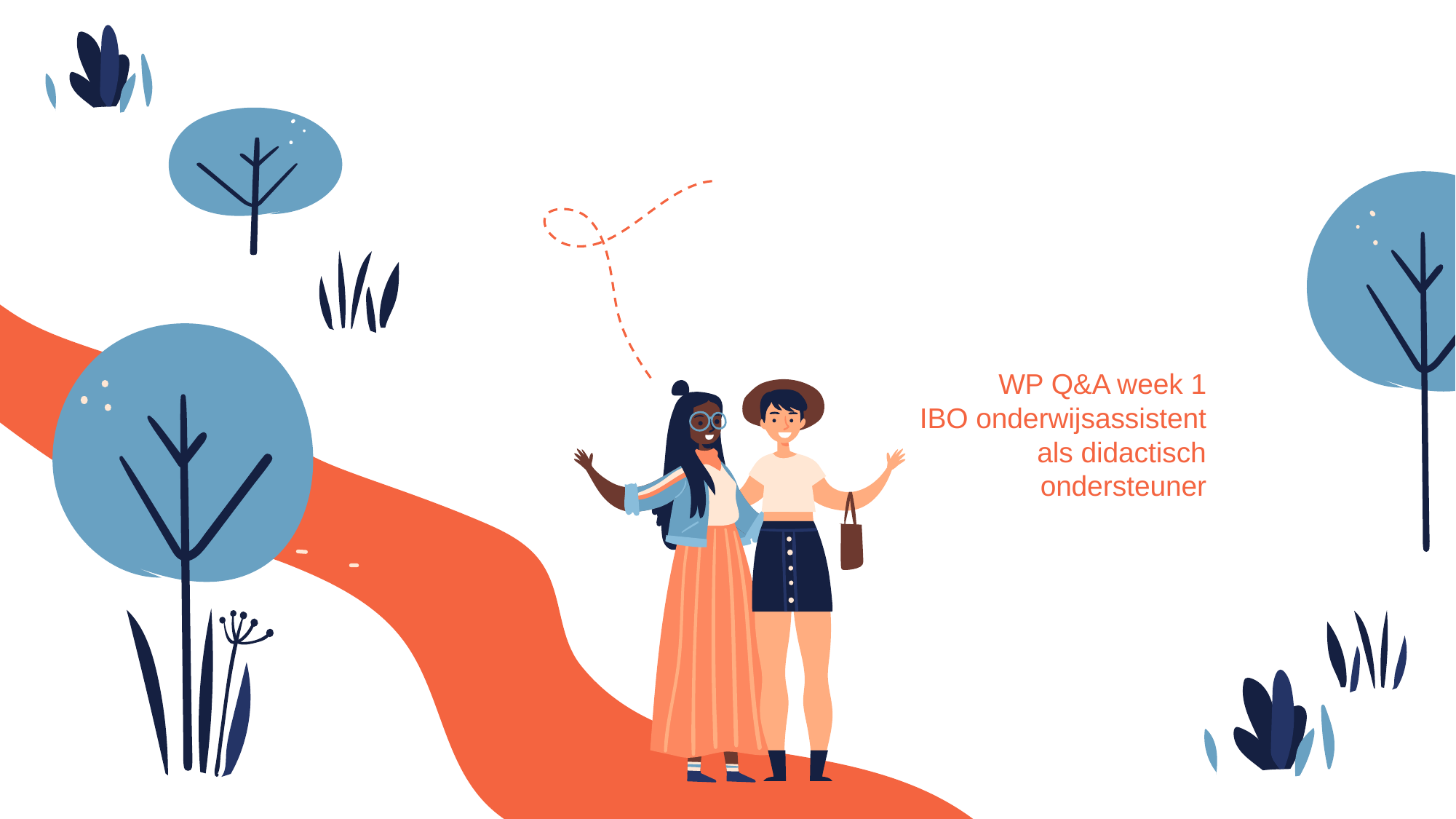

WP Q&A week 1
IBO onderwijsassistent als didactisch ondersteuner